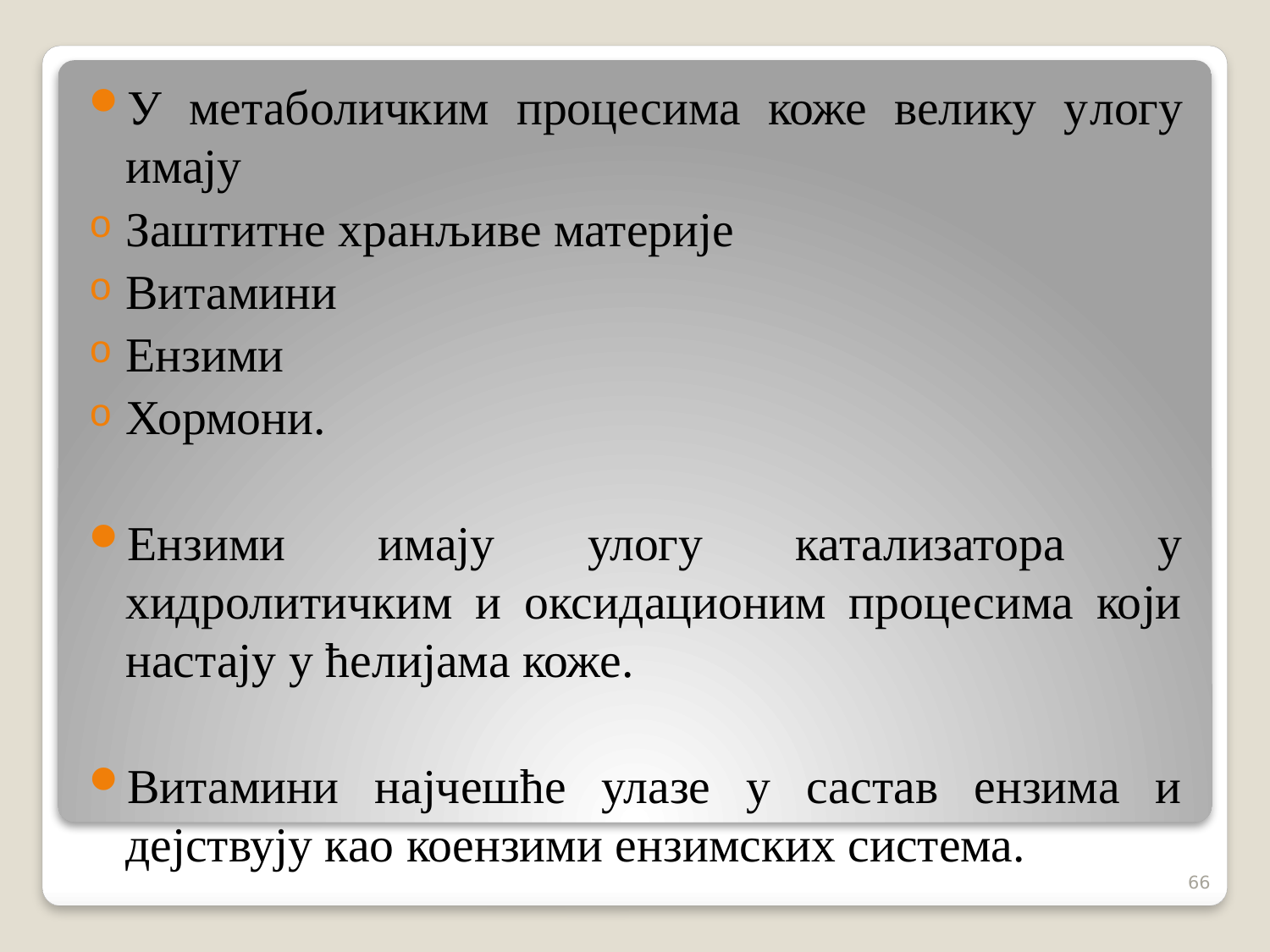

У метаболичким процесима коже велику улогу имају
Заштитне хранљиве материје
Витамини
Ензими
Хормони.

Ензими имају улогу катализатора у хидролитичким и оксидационим процесима који настају у ћелијама коже.

Витамини најчешће улазе у састав ензима и дејствују као коензими ензимских система.

66